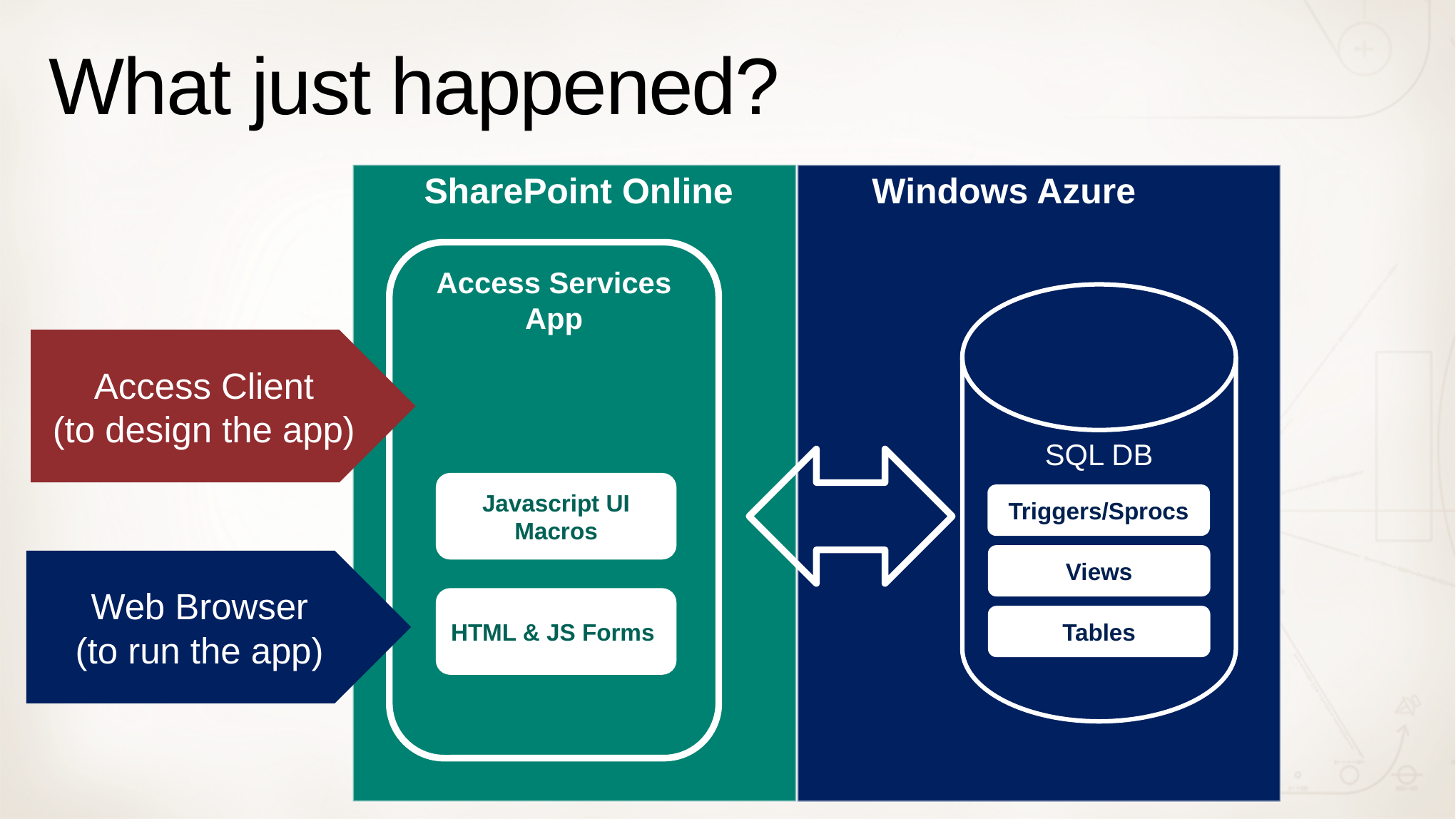

# What just happened?
SharePoint Online		  Windows Azure

Access Services App
SQL DB
Access Client
(to design the app)

Javascript UI Macros
Triggers/Sprocs
Views
Web Browser
(to run the app)
HTML & JS Forms
Tables